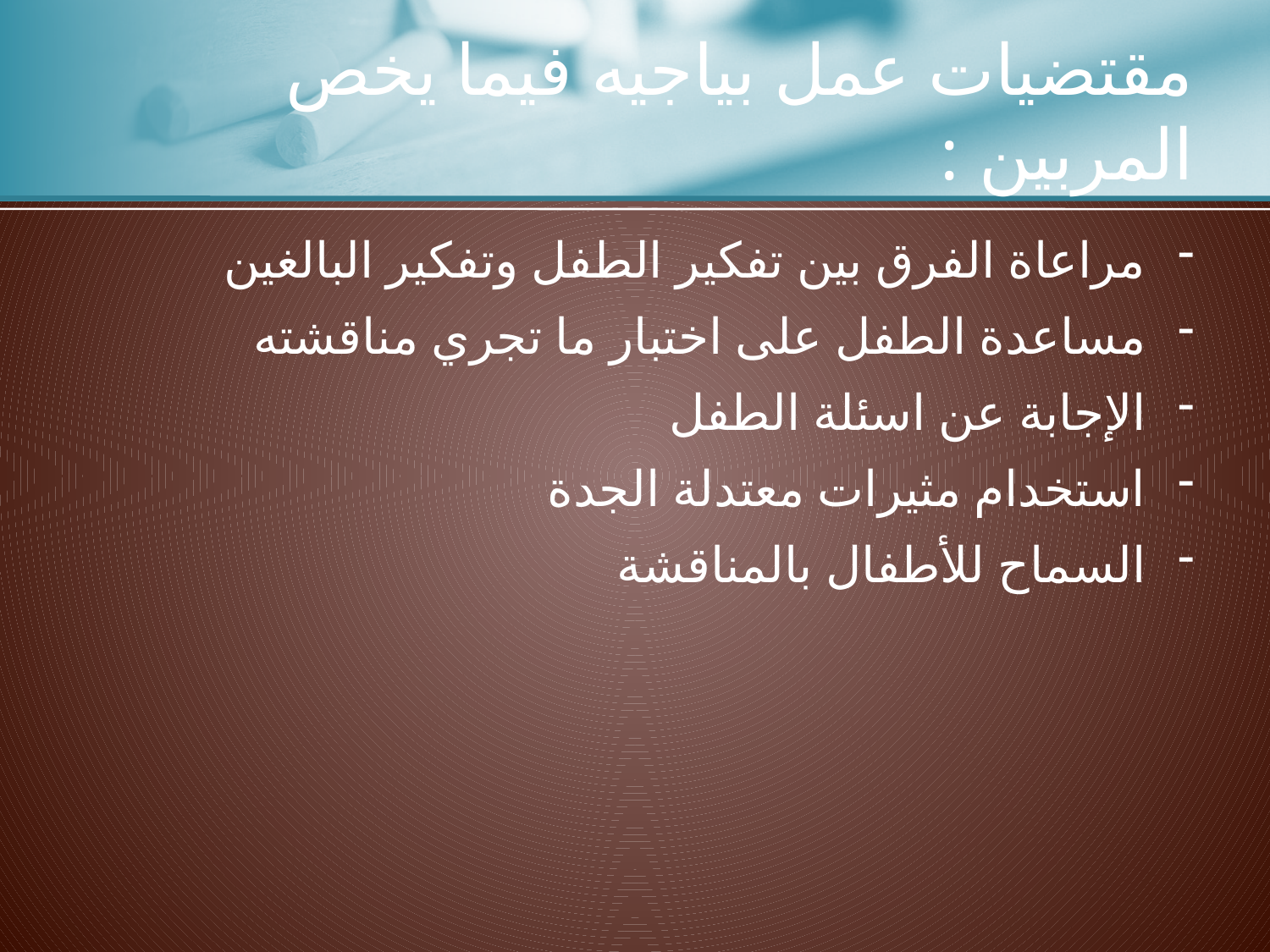

# مقتضيات عمل بياجيه فيما يخص المربين :
مراعاة الفرق بين تفكير الطفل وتفكير البالغين
مساعدة الطفل على اختبار ما تجري مناقشته
الإجابة عن اسئلة الطفل
استخدام مثيرات معتدلة الجدة
السماح للأطفال بالمناقشة